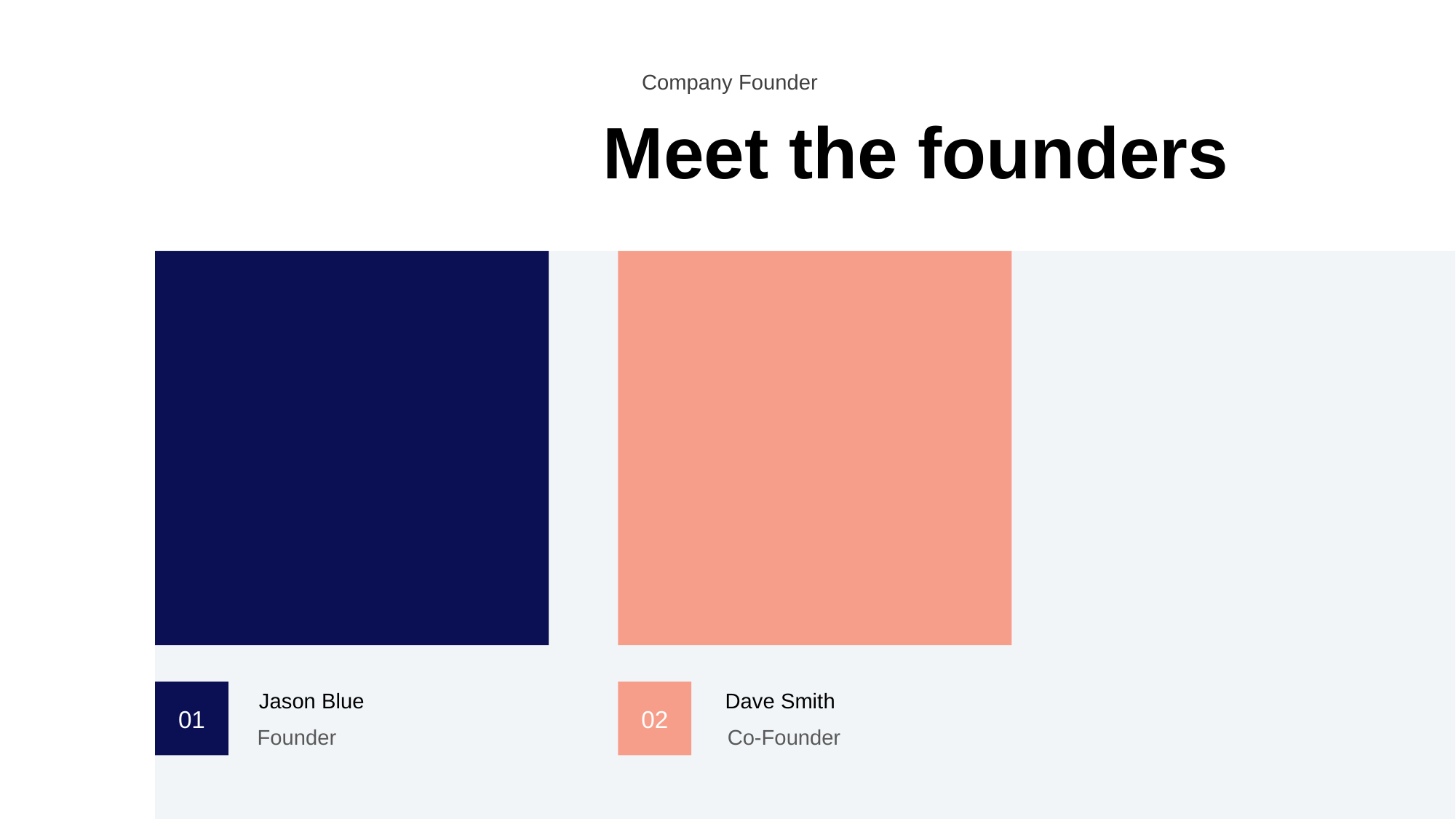

Company Founder
Meet the founders

01
Jason Blue
02
Dave Smith
Founder
Co-Founder